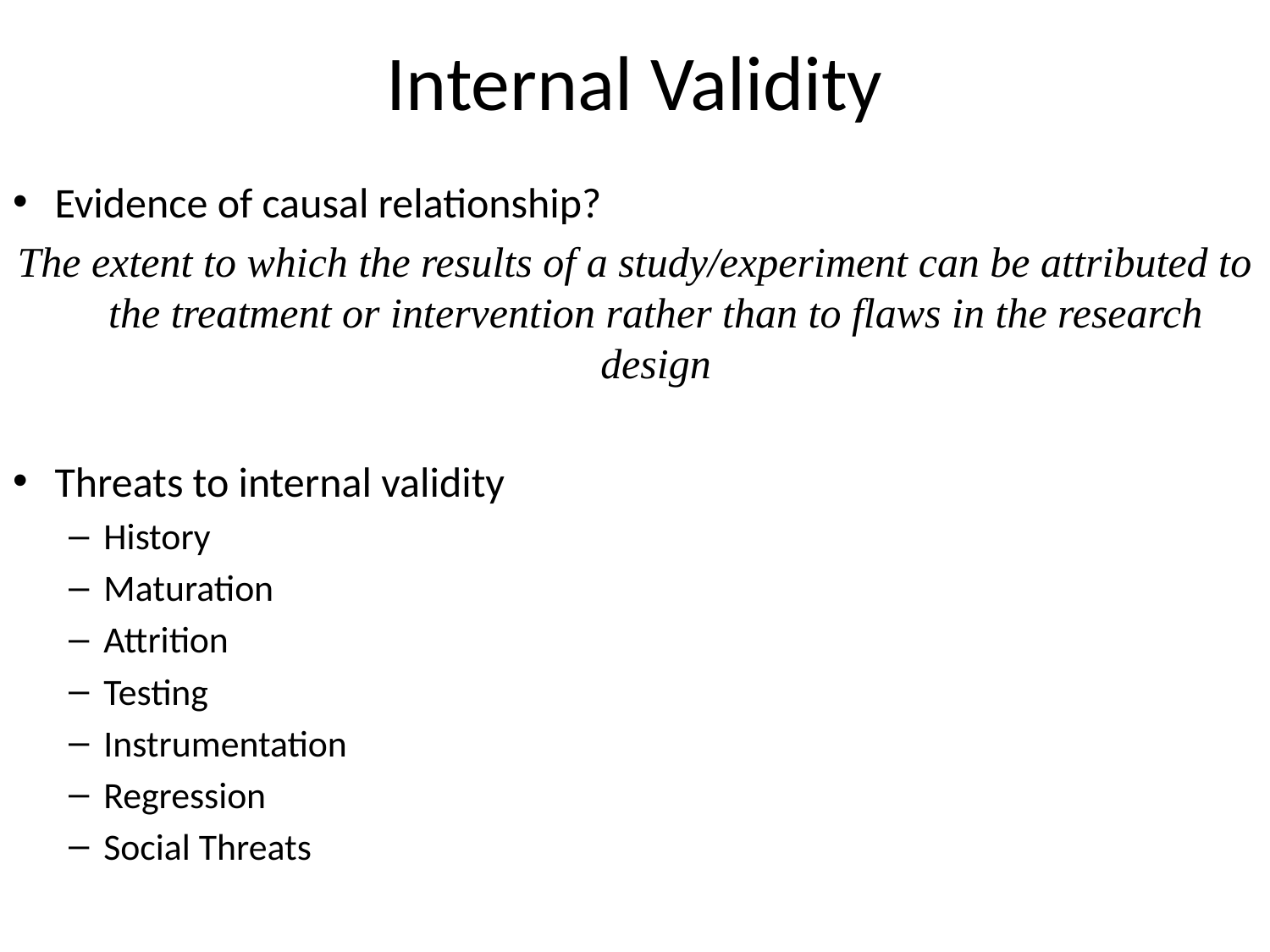

# Internal Validity
Evidence of causal relationship?
The extent to which the results of a study/experiment can be attributed to the treatment or intervention rather than to flaws in the research design

Threats to internal validity
History
Maturation
Attrition
Testing
Instrumentation
Regression
Social Threats